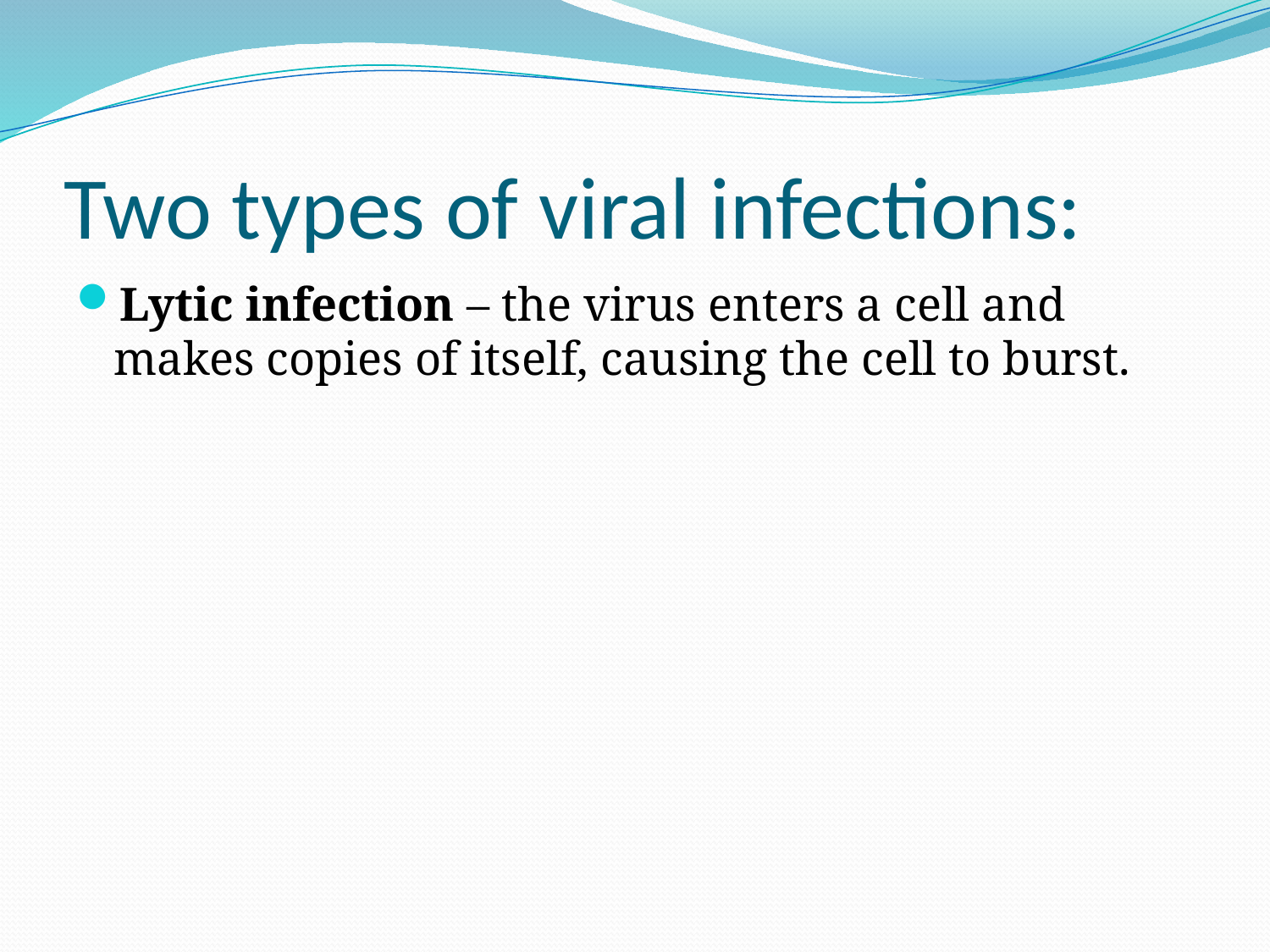

# Two types of viral infections:
Lytic infection – the virus enters a cell and makes copies of itself, causing the cell to burst.